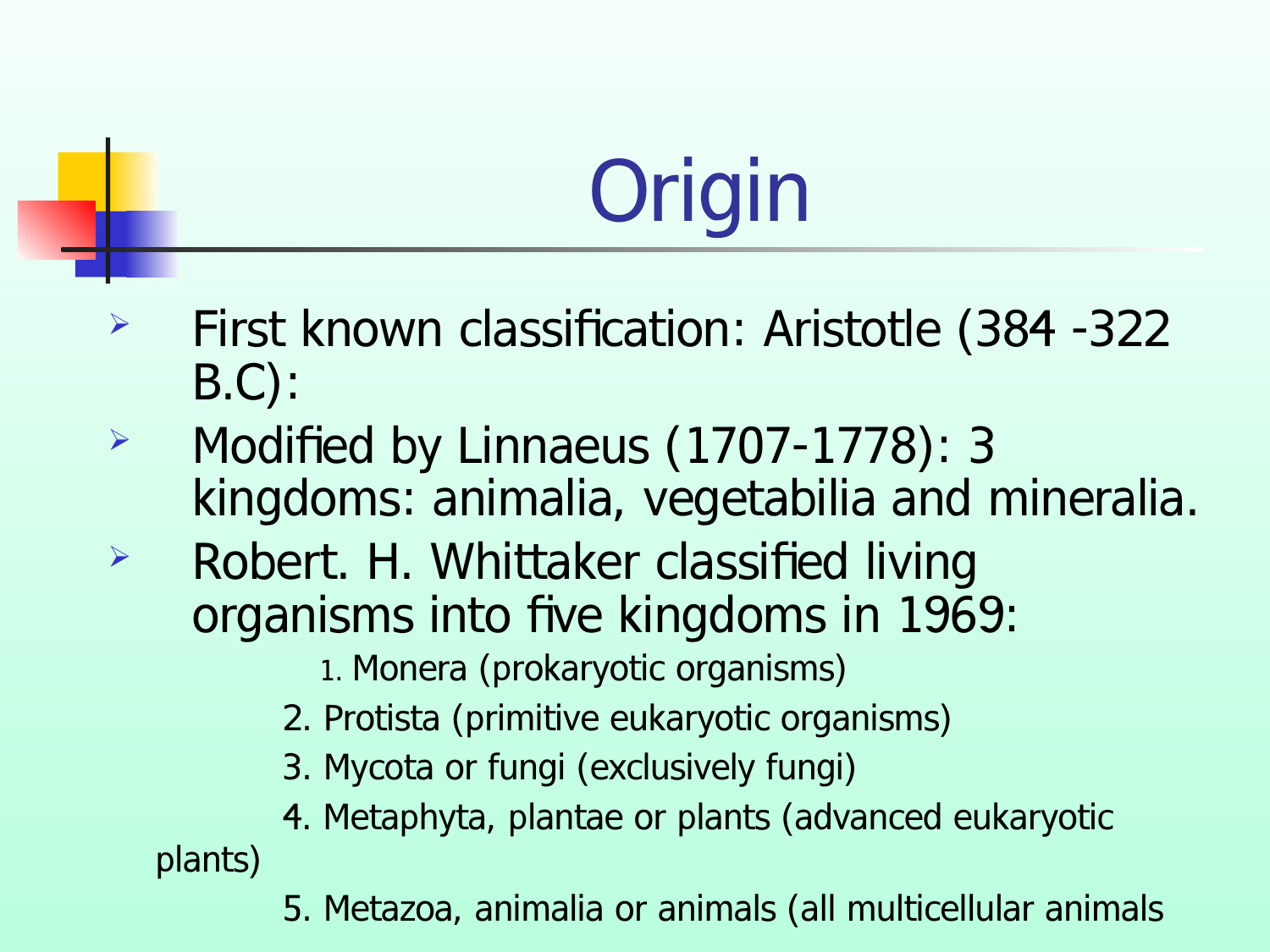

# Origin

First known classification: Aristotle (384 -322 B.C):
Modified by Linnaeus (1707-1778): 3 kingdoms: animalia, vegetabilia and mineralia.
Robert. H. Whittaker classified living organisms into five kingdoms in 1969:
		1. Monera (prokaryotic organisms)
		2. Protista (primitive eukaryotic organisms)
		3. Mycota or fungi (exclusively fungi)
		4. Metaphyta, plantae or plants (advanced eukaryotic plants)
		5. Metazoa, animalia or animals (all multicellular animals